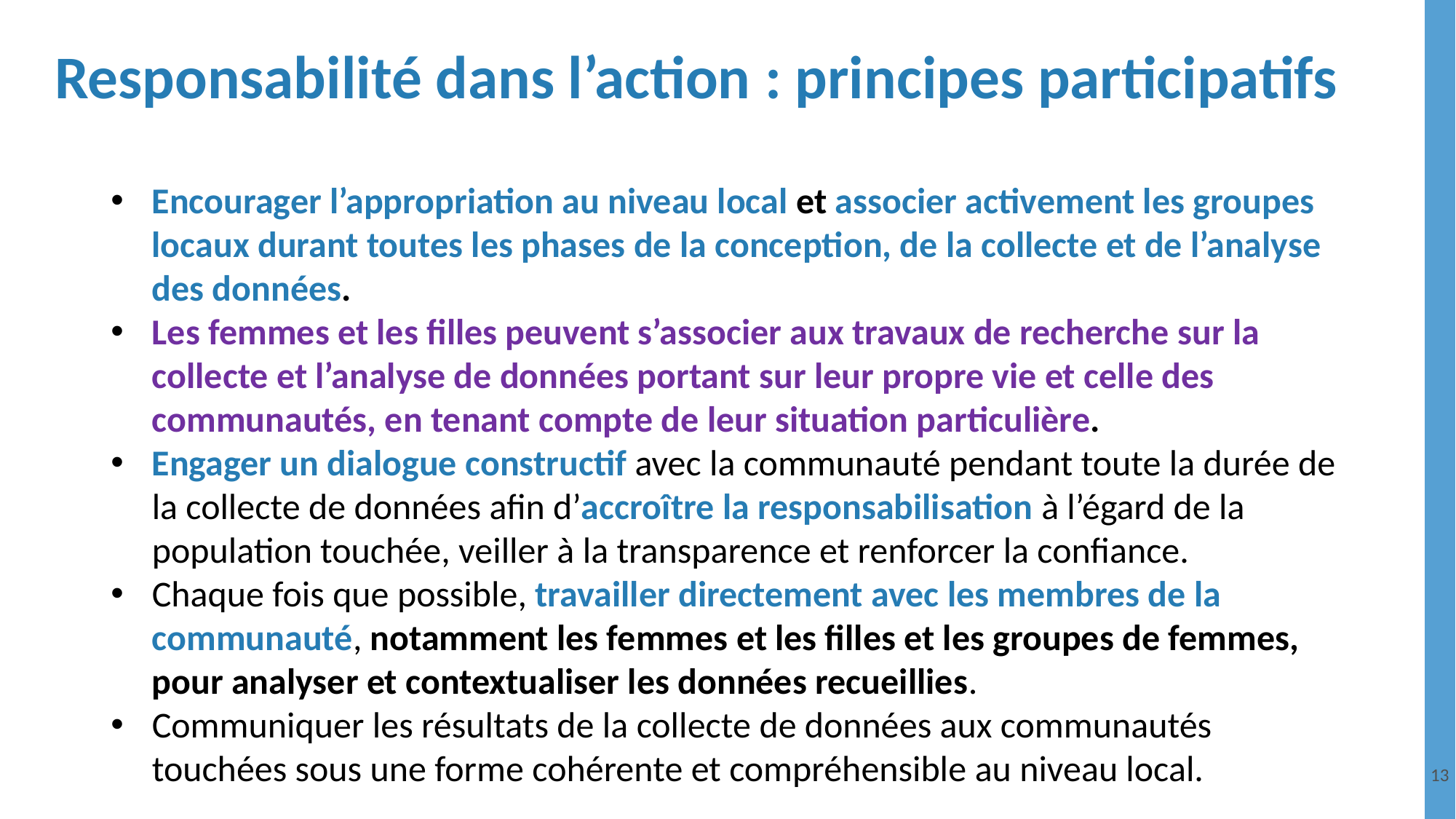

# Responsabilité dans l’action : principes participatifs
Encourager l’appropriation au niveau local et associer activement les groupes locaux durant toutes les phases de la conception, de la collecte et de l’analyse des données.
Les femmes et les filles peuvent s’associer aux travaux de recherche sur la collecte et l’analyse de données portant sur leur propre vie et celle des communautés, en tenant compte de leur situation particulière.
Engager un dialogue constructif avec la communauté pendant toute la durée de la collecte de données afin d’accroître la responsabilisation à l’égard de la population touchée, veiller à la transparence et renforcer la confiance.
Chaque fois que possible, travailler directement avec les membres de la communauté, notamment les femmes et les filles et les groupes de femmes, pour analyser et contextualiser les données recueillies.
Communiquer les résultats de la collecte de données aux communautés touchées sous une forme cohérente et compréhensible au niveau local.